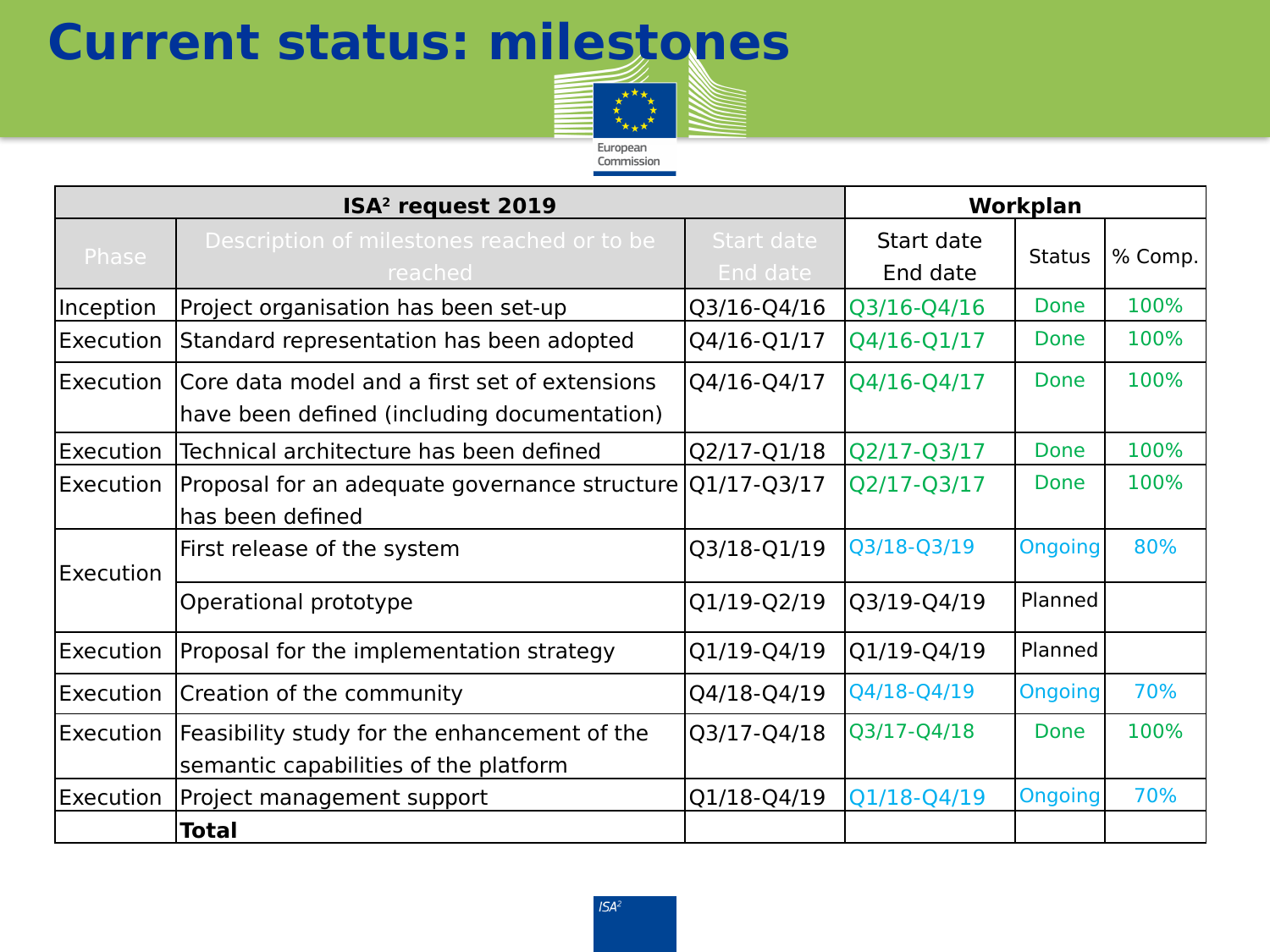

# Current status: milestones
| ISA2 request 2019 |  |  | Workplan |  |  |
| --- | --- | --- | --- | --- | --- |
| Phase | Description of milestones reached or to be reached | Start date End date | Start date End date | Status | % Comp. |
| Inception | Project organisation has been set-up | Q3/16-Q4/16 | Q3/16-Q4/16 | Done | 100% |
| Execution | Standard representation has been adopted | Q4/16-Q1/17 | Q4/16-Q1/17 | Done | 100% |
| Execution | Core data model and a first set of extensions have been defined (including documentation) | Q4/16-Q4/17 | Q4/16-Q4/17 | Done | 100% |
| Execution | Technical architecture has been defined | Q2/17-Q1/18 | Q2/17-Q3/17 | Done | 100% |
| Execution | Proposal for an adequate governance structure has been defined | Q1/17-Q3/17 | Q2/17-Q3/17 | Done | 100% |
| Execution | First release of the system | Q3/18-Q1/19 | Q3/18-Q3/19 | Ongoing | 80% |
|  | Operational prototype | Q1/19-Q2/19 | Q3/19-Q4/19 | Planned |  |
| Execution | Proposal for the implementation strategy | Q1/19-Q4/19 | Q1/19-Q4/19 | Planned |  |
| Execution | Creation of the community | Q4/18-Q4/19 | Q4/18-Q4/19 | Ongoing | 70% |
| Execution | Feasibility study for the enhancement of the semantic capabilities of the platform | Q3/17-Q4/18 | Q3/17-Q4/18 | Done | 100% |
| Execution | Project management support | Q1/18-Q4/19 | Q1/18-Q4/19 | Ongoing | 70% |
|  | Total |  |  |  |  |